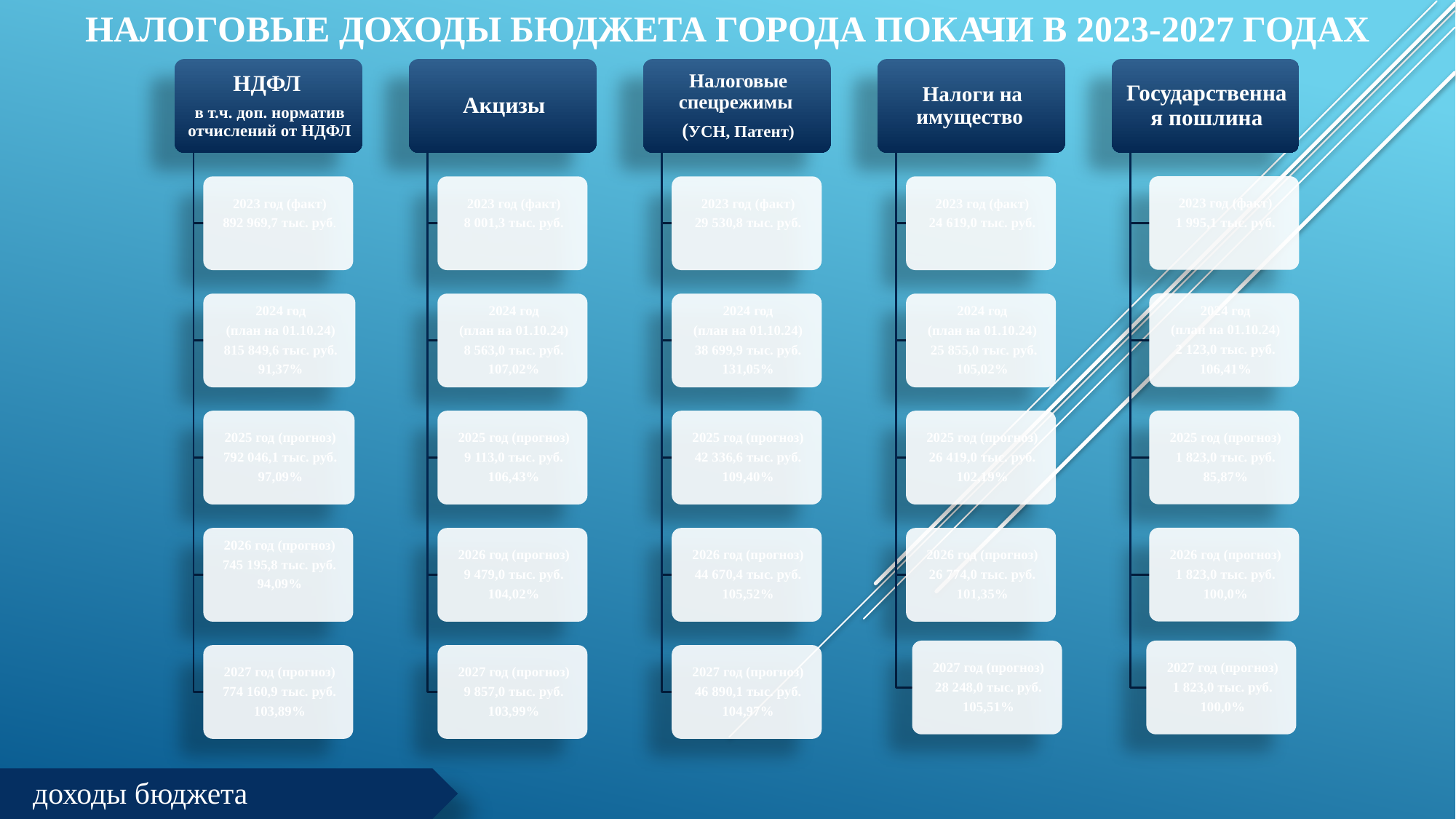

# Налоговые доходы бюджета города Покачи в 2023-2027 годах
НДФЛ
в т.ч. доп. норматив отчислений от НДФЛ
2023 год (факт)
892 969,7 тыс. руб.

2024 год
(план на 01.10.24)
815 849,6 тыс. руб.
91,37%
2025 год (прогноз)
792 046,1 тыс. руб.
97,09%
2026 год (прогноз)
745 195,8 тыс. руб.
94,09%

2027 год (прогноз)
774 160,9 тыс. руб.
103,89%
Акцизы
2023 год (факт)
8 001,3 тыс. руб.

2024 год
(план на 01.10.24)
8 563,0 тыс. руб.
107,02%
2025 год (прогноз)
9 113,0 тыс. руб.
106,43%
2026 год (прогноз)
9 479,0 тыс. руб.
104,02%
2027 год (прогноз)
9 857,0 тыс. руб.
103,99%
Налоговые спецрежимы
(УСН, Патент)
2023 год (факт)
29 530,8 тыс. руб.

2024 год
(план на 01.10.24)
38 699,9 тыс. руб.
131,05%
2025 год (прогноз)
42 336,6 тыс. руб.
109,40%
2026 год (прогноз)
44 670,4 тыс. руб.
105,52%
2027 год (прогноз)
46 890,1 тыс. руб.
104,97%
Налоги на имущество
2023 год (факт)
24 619,0 тыс. руб.

2024 год
(план на 01.10.24)
 25 855,0 тыс. руб.
105,02%
2025 год (прогноз)
26 419,0 тыс. руб.
102,19%
2026 год (прогноз)
26 774,0 тыс. руб.
101,35%
2027 год (прогноз)
28 248,0 тыс. руб.
105,51%
Государственная пошлина
2023 год (факт)
1 995,1 тыс. руб.

2024 год
(план на 01.10.24)
2 123,0 тыс. руб.
106,41%
2025 год (прогноз)
1 823,0 тыс. руб.
85,87%
2026 год (прогноз)
1 823,0 тыс. руб.
100,0%
2027 год (прогноз)
1 823,0 тыс. руб.
100,0%

доходы бюджета